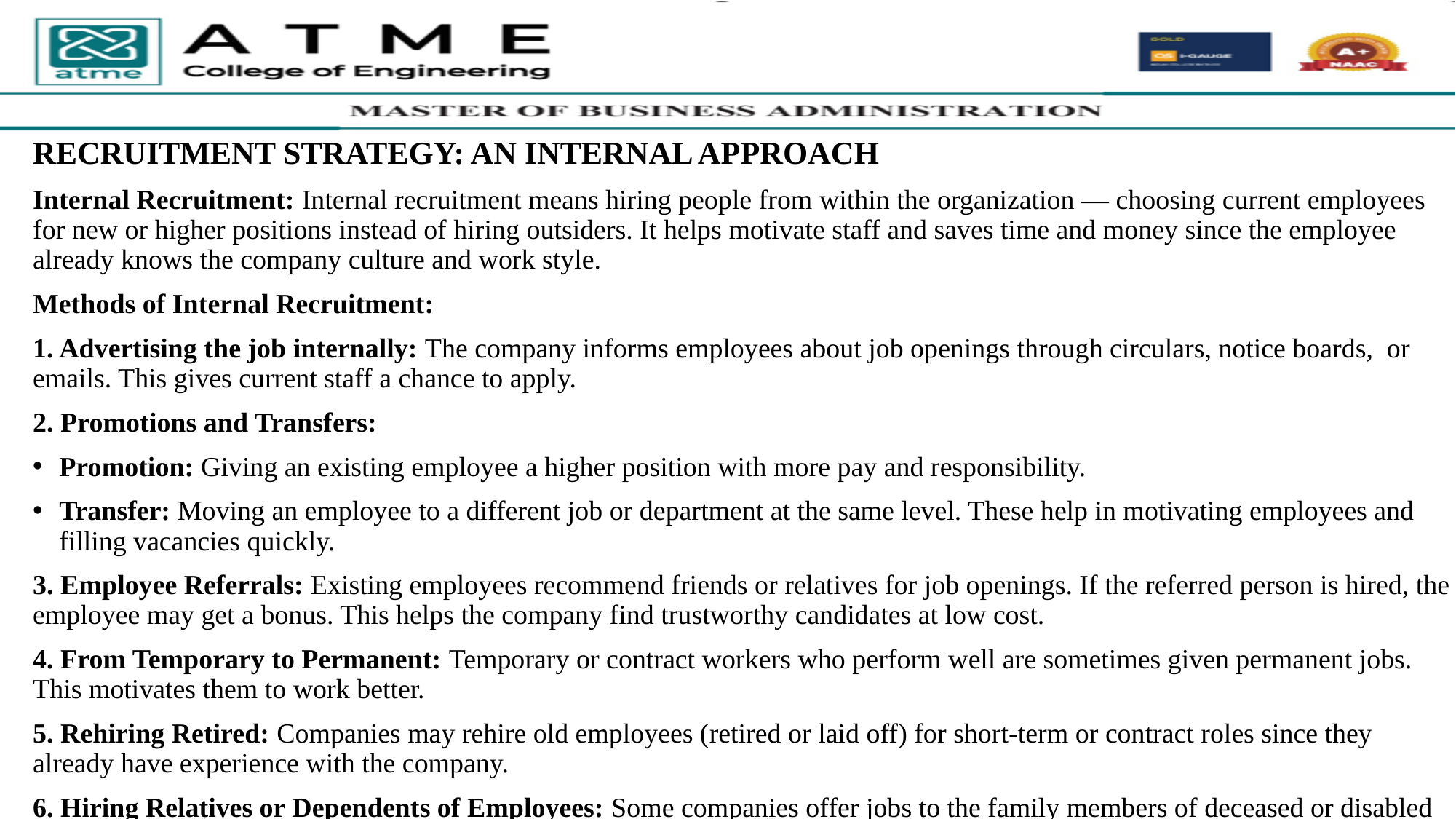

RECRUITMENT STRATEGY: AN INTERNAL APPROACH
Internal Recruitment: Internal recruitment means hiring people from within the organization — choosing current employees for new or higher positions instead of hiring outsiders. It helps motivate staff and saves time and money since the employee already knows the company culture and work style.
Methods of Internal Recruitment:
1. Advertising the job internally: The company informs employees about job openings through circulars, notice boards,  or emails. This gives current staff a chance to apply.
2. Promotions and Transfers:
Promotion: Giving an existing employee a higher position with more pay and responsibility.
Transfer: Moving an employee to a different job or department at the same level. These help in motivating employees and filling vacancies quickly.
3. Employee Referrals: Existing employees recommend friends or relatives for job openings. If the referred person is hired, the employee may get a bonus. This helps the company find trustworthy candidates at low cost.
4. From Temporary to Permanent: Temporary or contract workers who perform well are sometimes given permanent jobs. This motivates them to work better.
5. Rehiring Retired: Companies may rehire old employees (retired or laid off) for short-term or contract roles since they already have experience with the company.
6. Hiring Relatives or Dependents of Employees: Some companies offer jobs to the family members of deceased or disabled employees as a goodwill gesture.